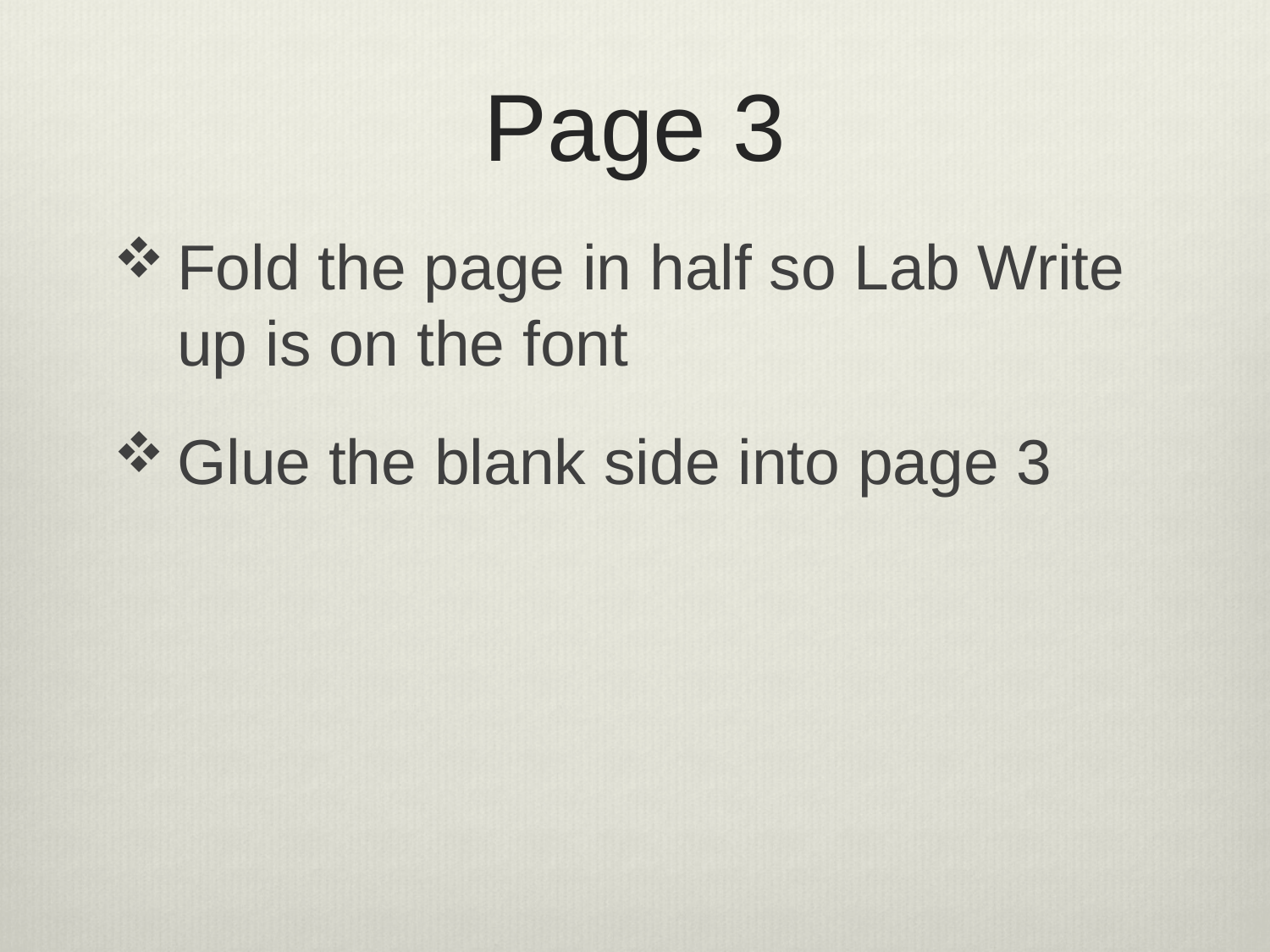

# Page 3
Fold the page in half so Lab Write up is on the font
Glue the blank side into page 3